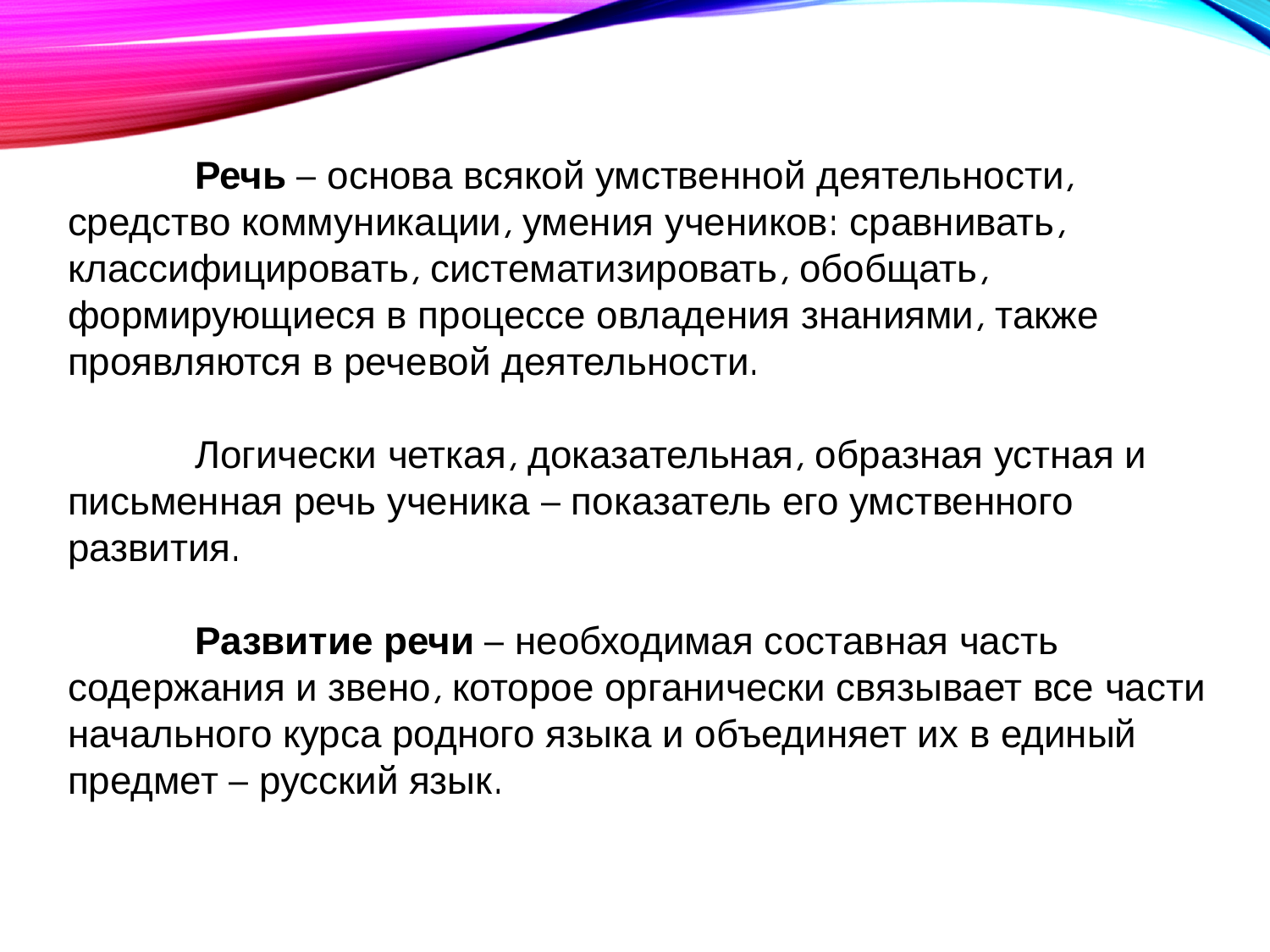

# Речь – основа всякой умственной деятельности, средство коммуникации, умения учеников: сравнивать, классифицировать, систематизировать, обобщать, формирующиеся в процессе овладения знаниями, также проявляются в речевой деятельности. Логически четкая, доказательная, образная устная и письменная речь ученика – показатель его умственного развития. Развитие речи – необходимая составная часть содержания и звено, которое органически связывает все части начального курса родного языка и объединяет их в единый предмет – русский язык.